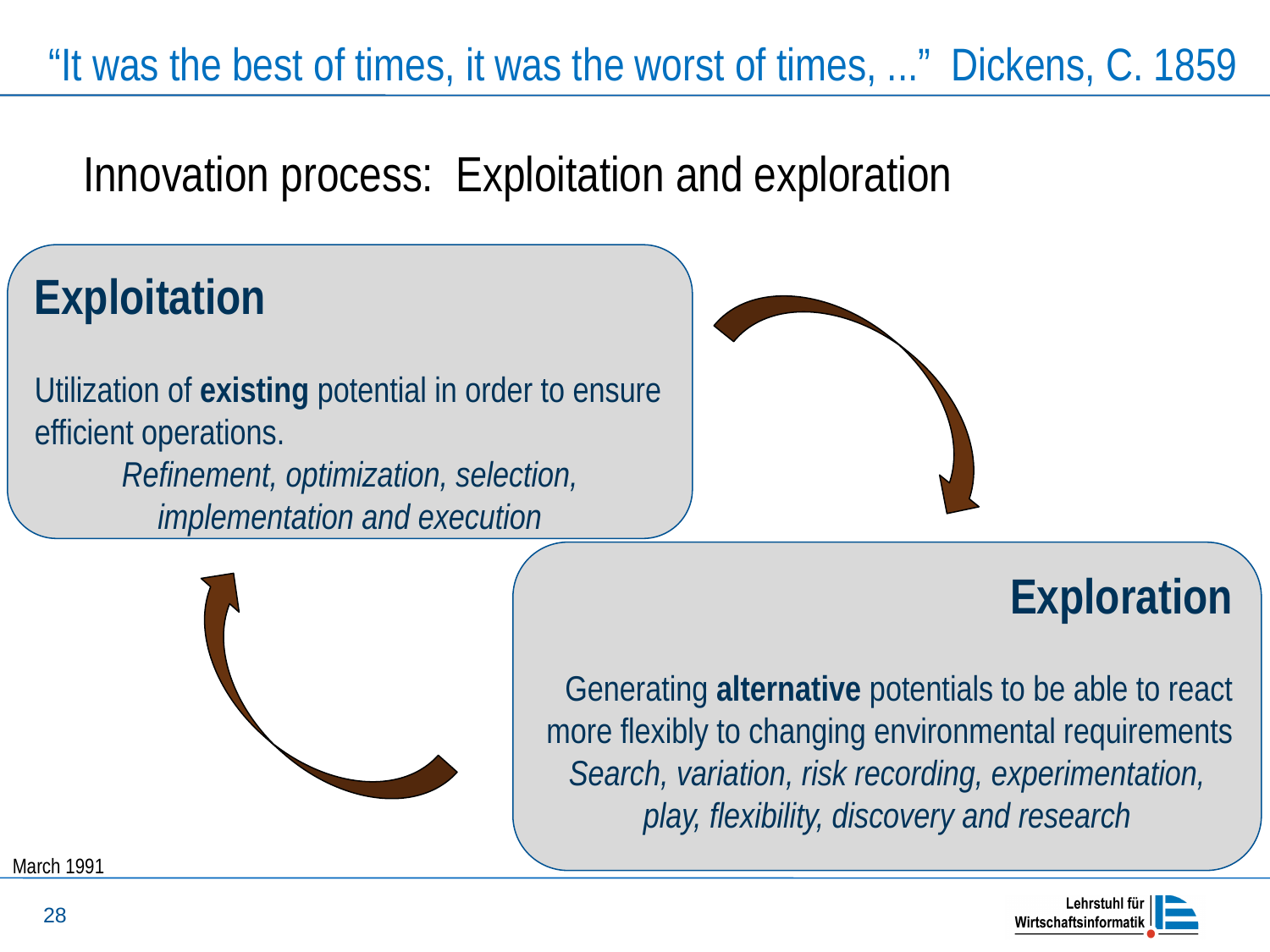

“It was the best of times, it was the worst of times, ...”  Dickens, C. 1859
# Innovation process:  Exploitation and exploration

Exploitation

Utilization of existing potential in order to ensure efficient operations.
Refinement, optimization, selection, implementation and execution

Exploration

Generating alternative potentials to be able to react more flexibly to changing environmental requirements
Search, variation, risk recording, experimentation, play, flexibility, discovery and research
March 1991